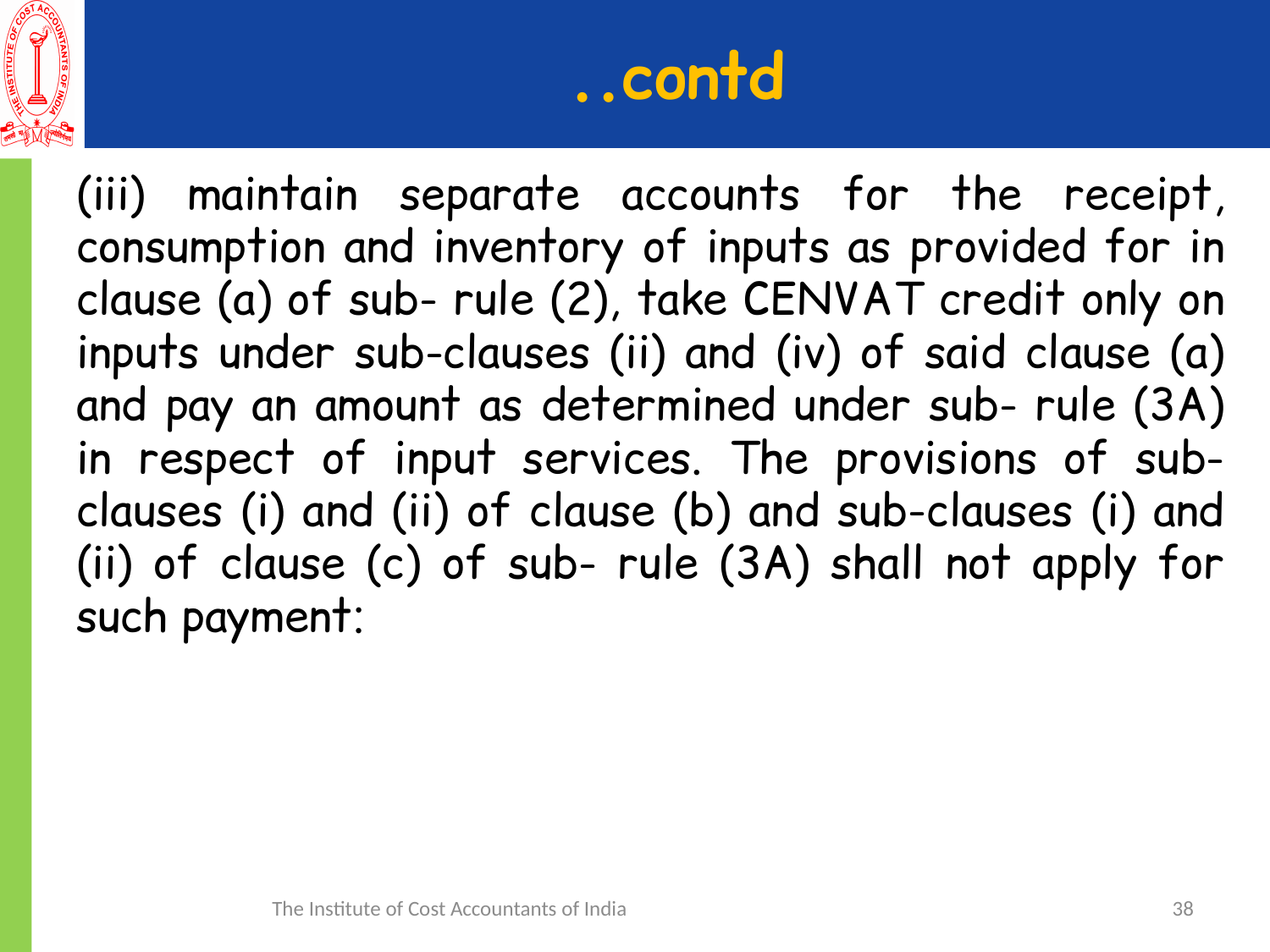

# ..contd
(iii) maintain separate accounts for the receipt, consumption and inventory of inputs as provided for in clause (a) of sub- rule (2), take CENVAT credit only on inputs under sub-clauses (ii) and (iv) of said clause (a) and pay an amount as determined under sub- rule (3A) in respect of input services. The provisions of sub-clauses (i) and (ii) of clause (b) and sub-clauses (i) and (ii) of clause (c) of sub- rule (3A) shall not apply for such payment:

The Institute of Cost Accountants of India
38